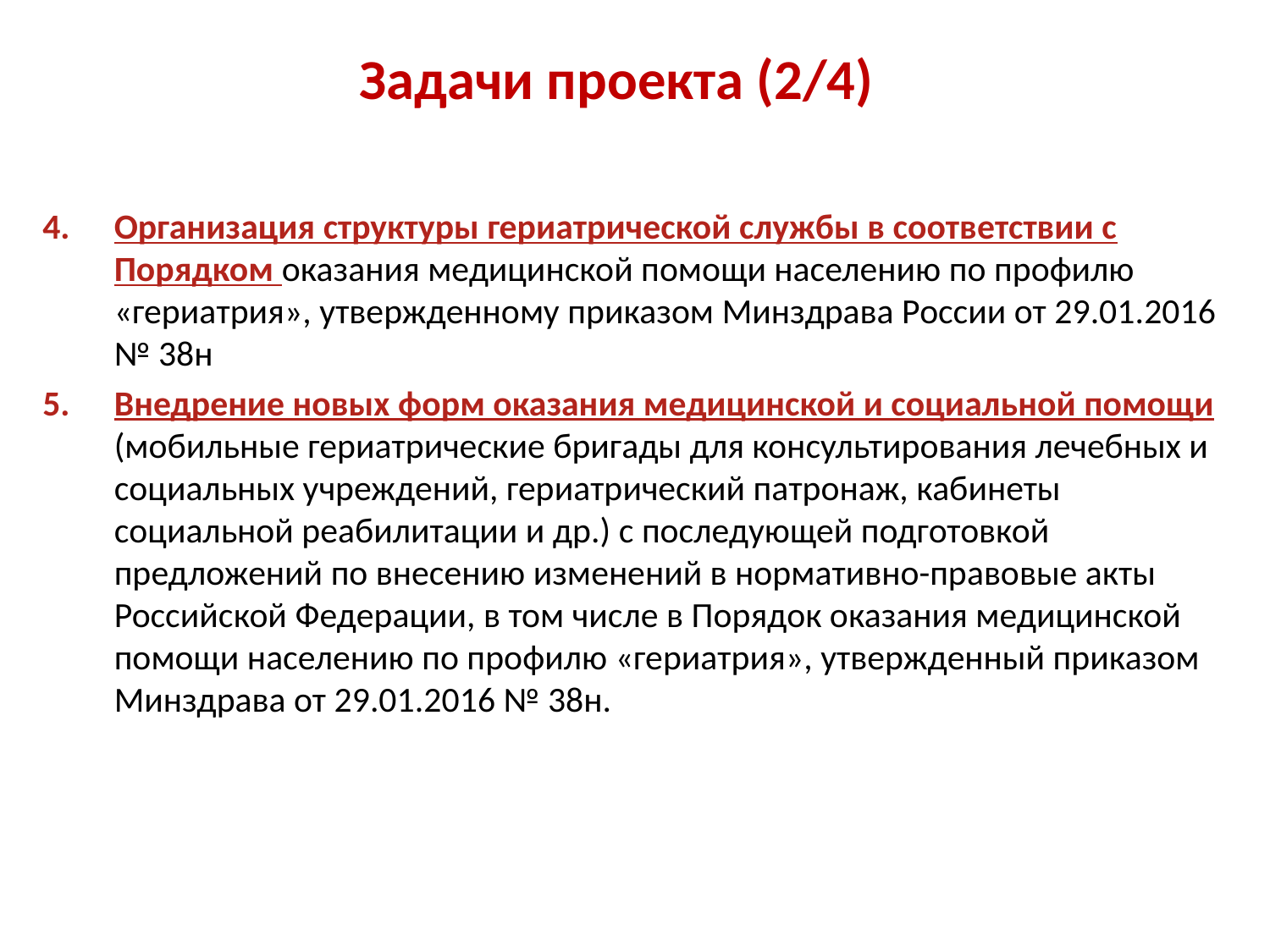

# Задачи проекта (2/4)
Организация структуры гериатрической службы в соответствии с Порядком оказания медицинской помощи населению по профилю «гериатрия», утвержденному приказом Минздрава России от 29.01.2016 № 38н
Внедрение новых форм оказания медицинской и социальной помощи (мобильные гериатрические бригады для консультирования лечебных и социальных учреждений, гериатрический патронаж, кабинеты социальной реабилитации и др.) с последующей подготовкой предложений по внесению изменений в нормативно-правовые акты Российской Федерации, в том числе в Порядок оказания медицинской помощи населению по профилю «гериатрия», утвержденный приказом Минздрава от 29.01.2016 № 38н.